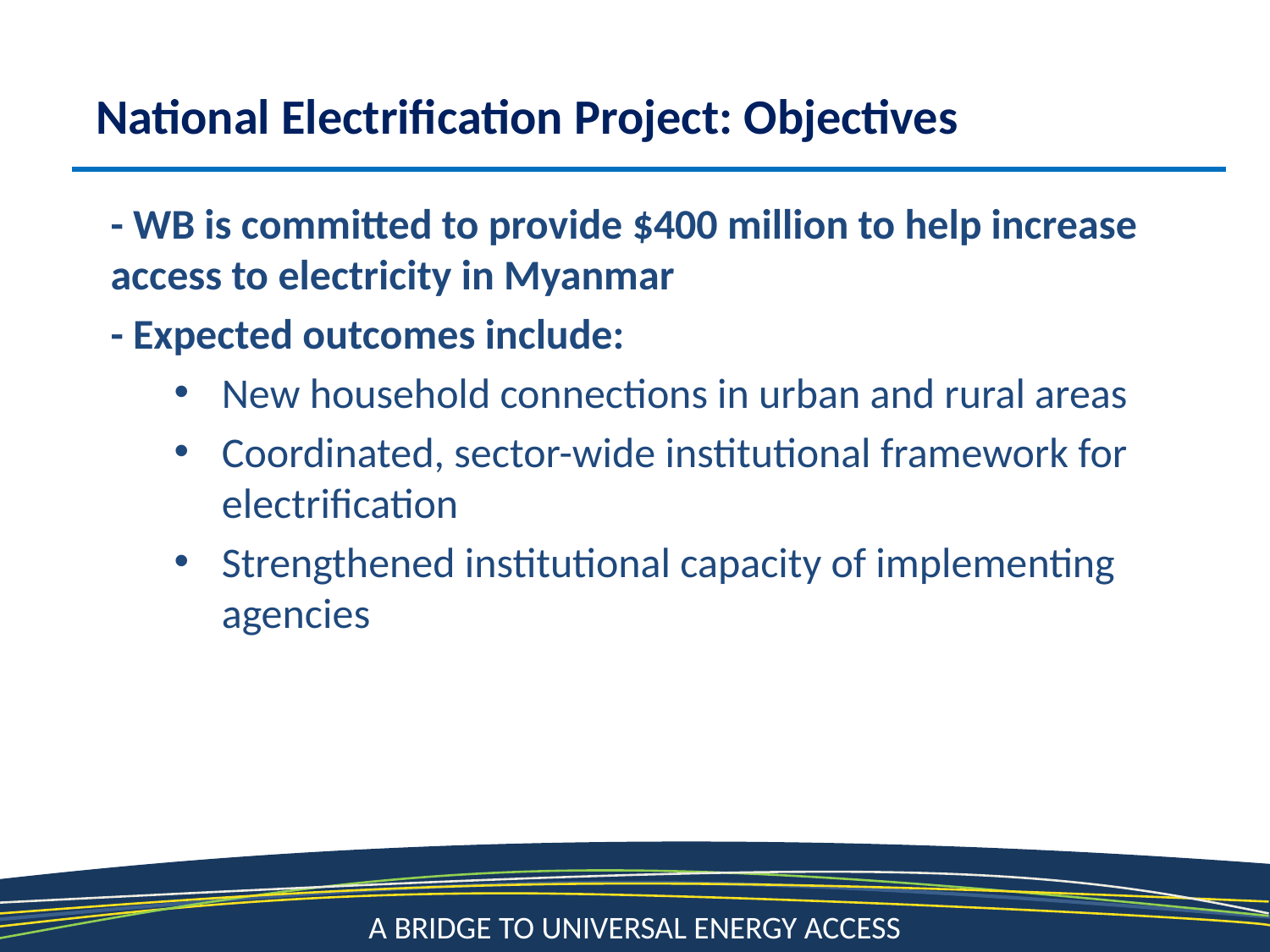

National Electrification Project: Objectives
- WB is committed to provide $400 million to help increase access to electricity in Myanmar
- Expected outcomes include:
New household connections in urban and rural areas
Coordinated, sector-wide institutional framework for electrification
Strengthened institutional capacity of implementing agencies

11

A Bridge to Universal Energy Access